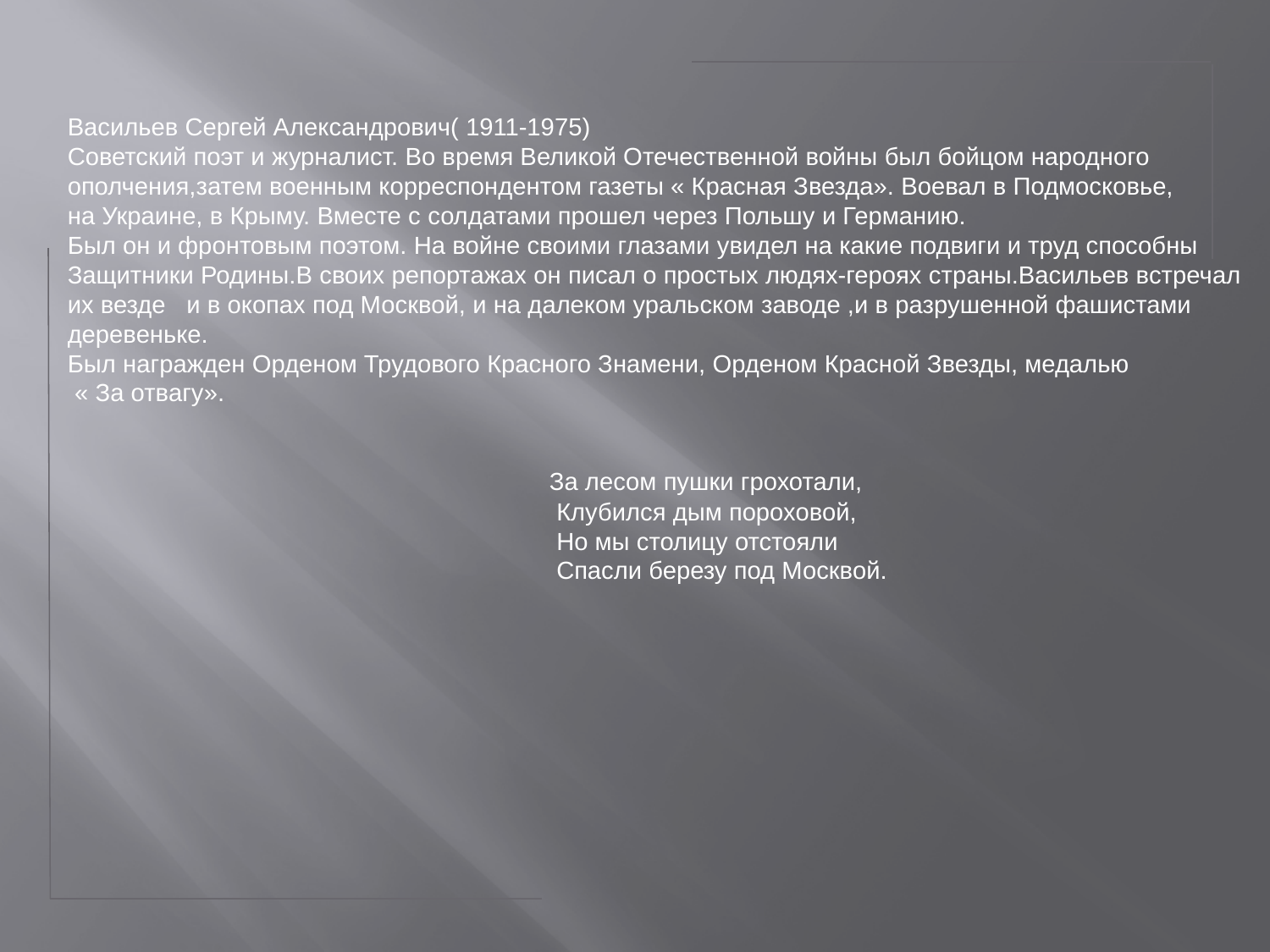

Васильев Сергей Александрович( 1911-1975)
Советский поэт и журналист. Во время Великой Отечественной войны был бойцом народного
ополчения,затем военным корреспондентом газеты « Красная Звезда». Воевал в Подмосковье,
на Украине, в Крыму. Вместе с солдатами прошел через Польшу и Германию.
Был он и фронтовым поэтом. На войне своими глазами увидел на какие подвиги и труд способны
Защитники Родины.В своих репортажах он писал о простых людях-героях страны.Васильев встречал
их везде   и в окопах под Москвой, и на далеком уральском заводе ,и в разрушенной фашистами
деревеньке.
Был награжден Орденом Трудового Красного Знамени, Орденом Красной Звезды, медалью
 « За отвагу».

                                                                     За лесом пушки грохотали,
                                                                      Клубился дым пороховой,
                                                                      Но мы столицу отстояли
                                                                      Спасли березу под Москвой.